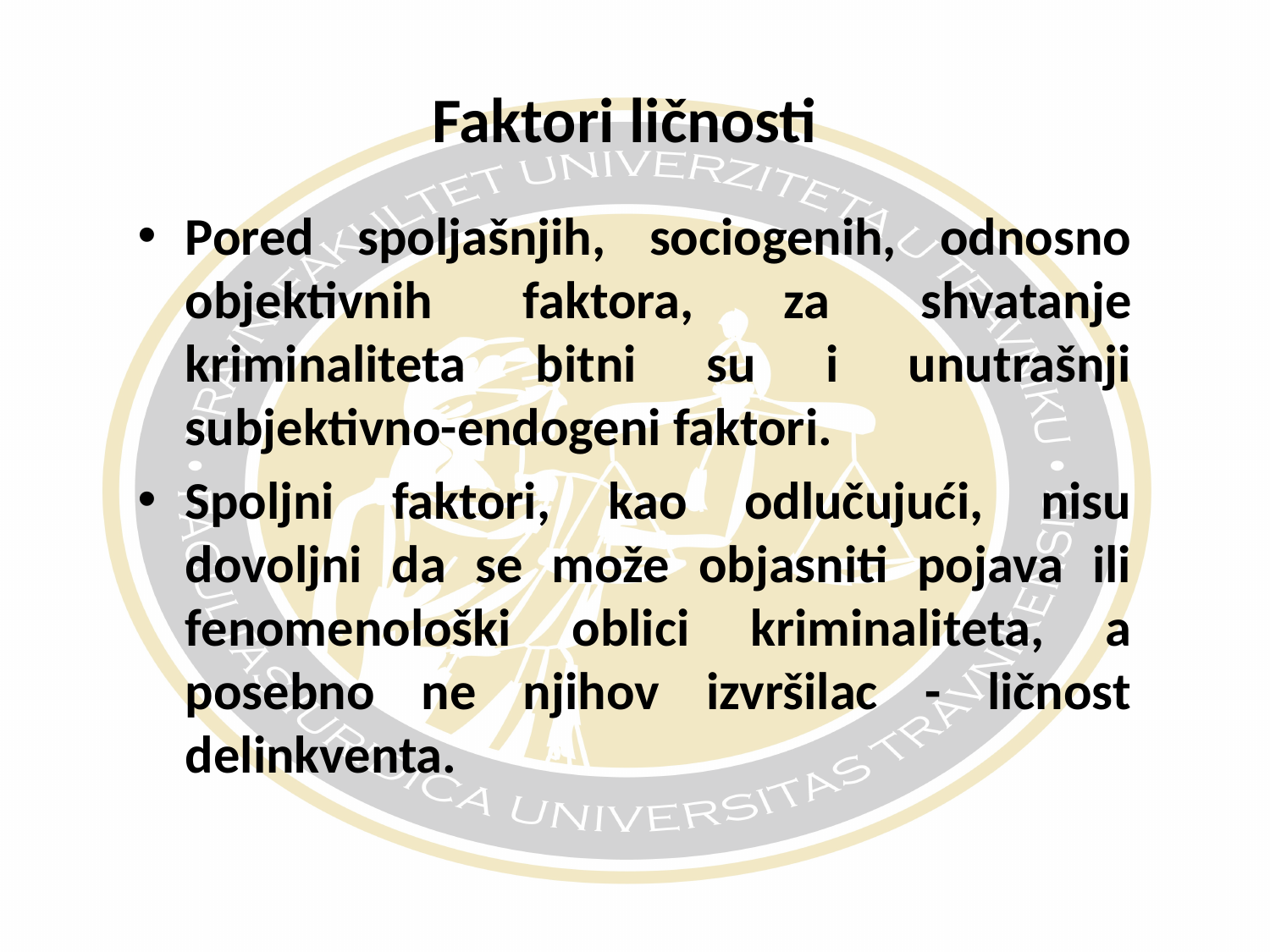

# Faktori ličnosti
Pored spoljašnjih, sociogenih, odnosno objektivnih faktora, za shvatanje kriminaliteta bitni su i unutrašnji subjektivno-endogeni faktori.
Spoljni faktori, kao odlučujući, nisu dovoljni da se može objasniti pojava ili fenomenološki oblici kriminaliteta, a posebno ne njihov izvršilac - ličnost delinkventa.